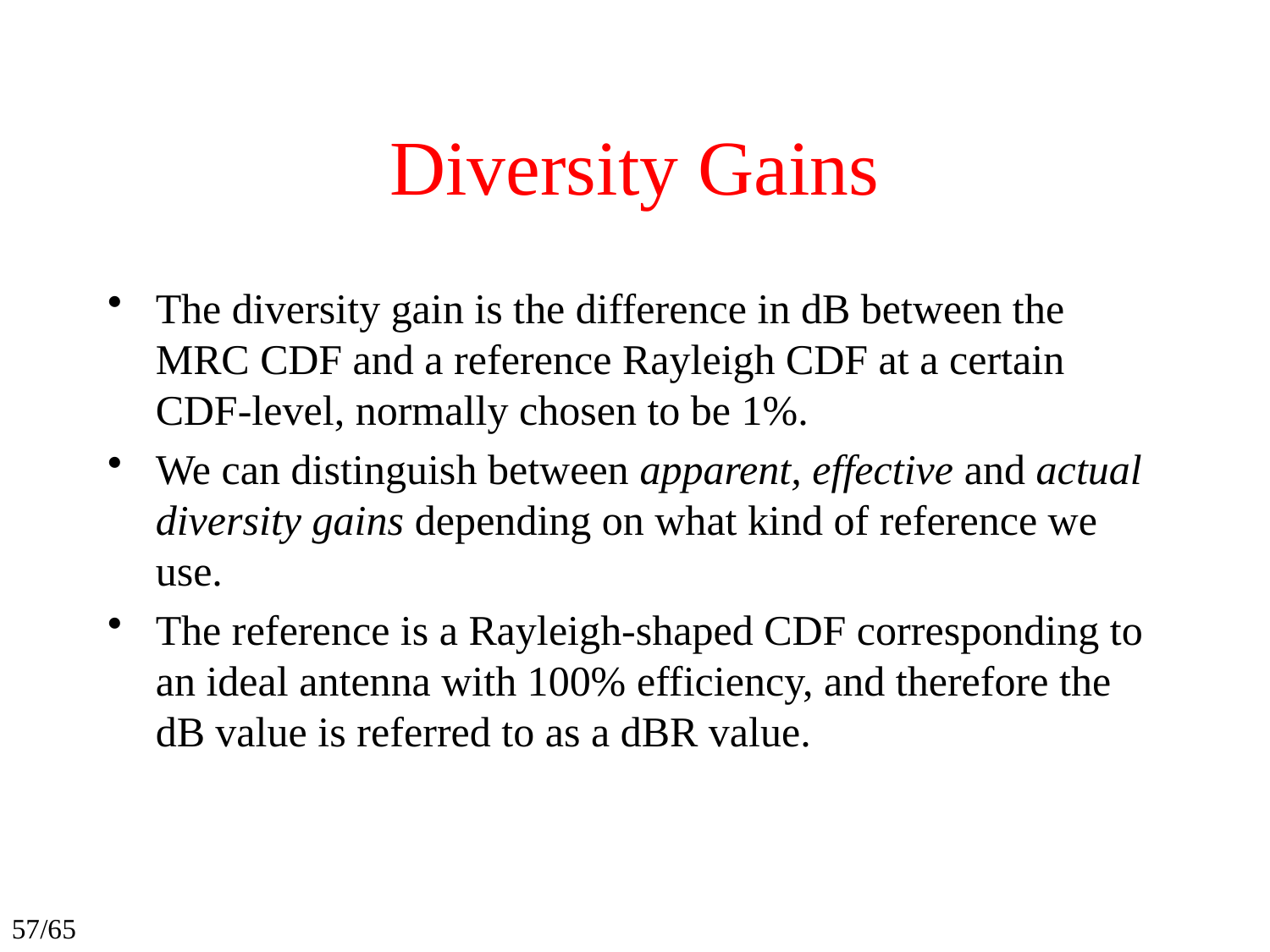

# Diversity Gains
The diversity gain is the difference in dB between the MRC CDF and a reference Rayleigh CDF at a certain CDF-level, normally chosen to be 1%.
We can distinguish between apparent, effective and actual diversity gains depending on what kind of reference we use.
The reference is a Rayleigh-shaped CDF corresponding to an ideal antenna with 100% efficiency, and therefore the dB value is referred to as a dBR value.